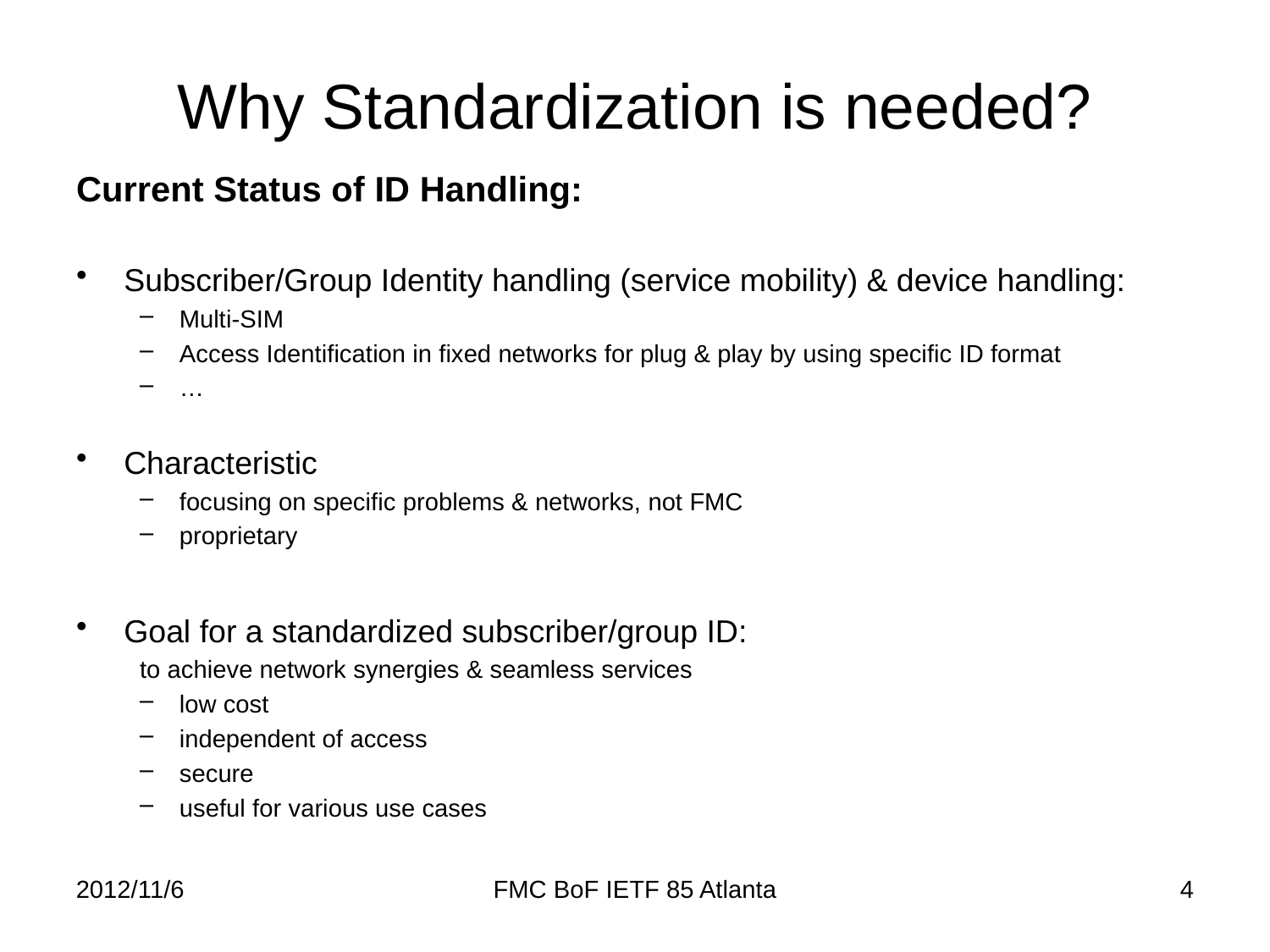

Why Standardization is needed?
Current Status of ID Handling:

Subscriber/Group Identity handling (service mobility) & device handling:
Multi-SIM
Access Identification in fixed networks for plug & play by using specific ID format
…

Characteristic
focusing on specific problems & networks, not FMC
proprietary

Goal for a standardized subscriber/group ID:
to achieve network synergies & seamless services
low cost
independent of access
secure
useful for various use cases
2012/11/6
FMC BoF IETF 85 Atlanta
4